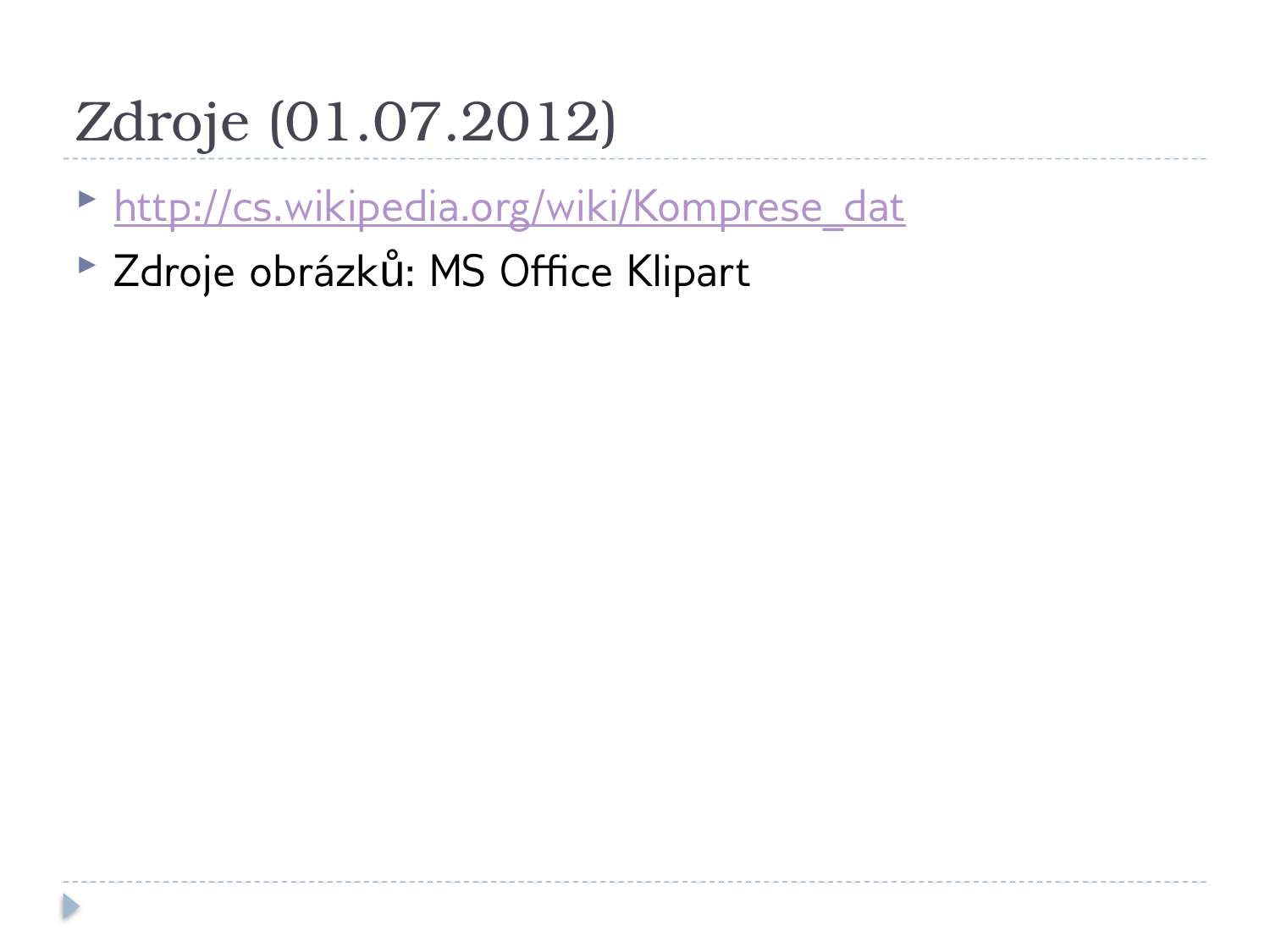

# Zdroje (01.07.2012)
http://cs.wikipedia.org/wiki/Komprese_dat
Zdroje obrázků: MS Office Klipart